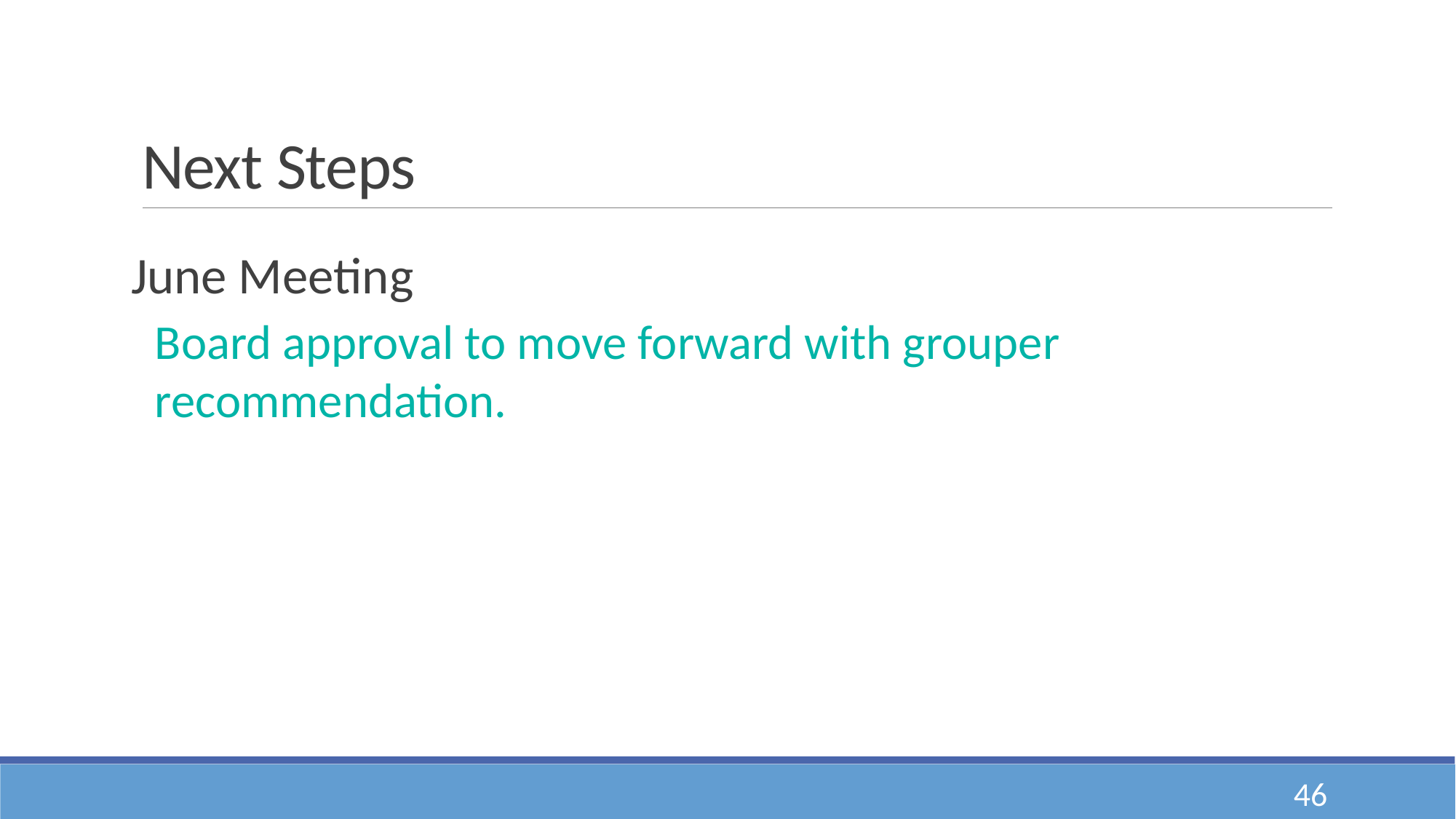

# Next Steps
June Meeting
Board approval to move forward with grouper recommendation.
46